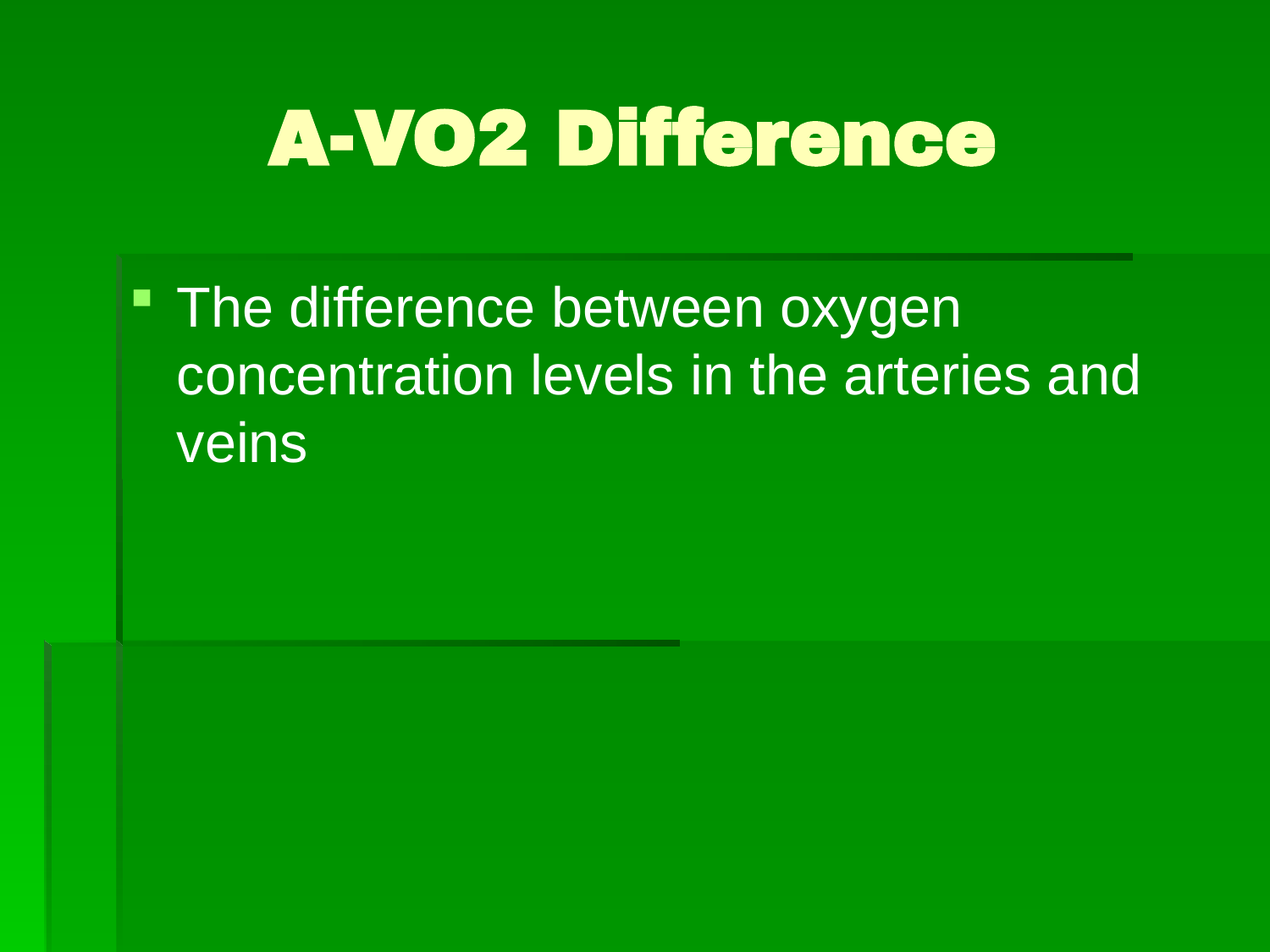

# A-VO2 Difference
The difference between oxygen concentration levels in the arteries and veins